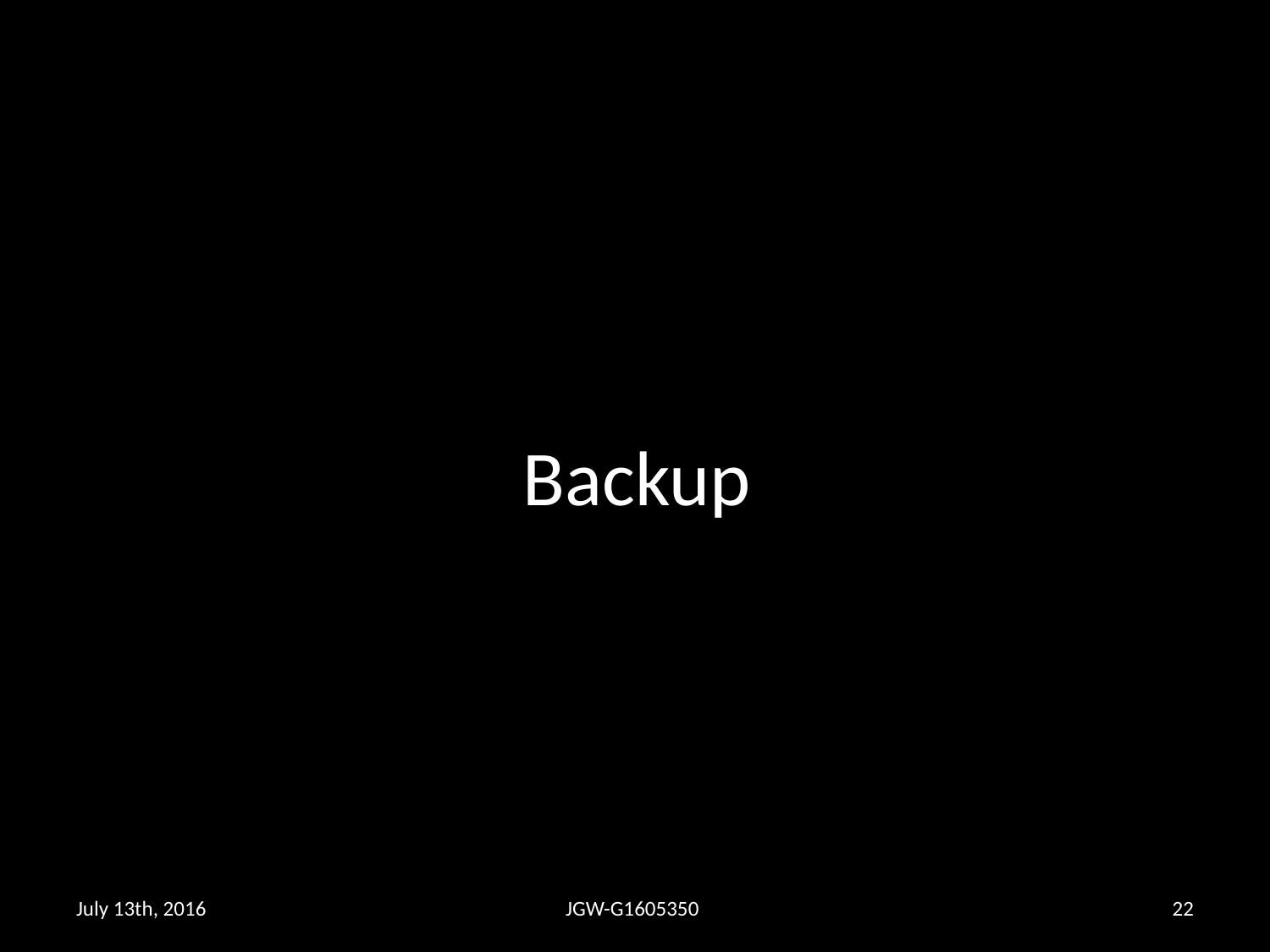

# Backup
July 13th, 2016
JGW-G1605350
22